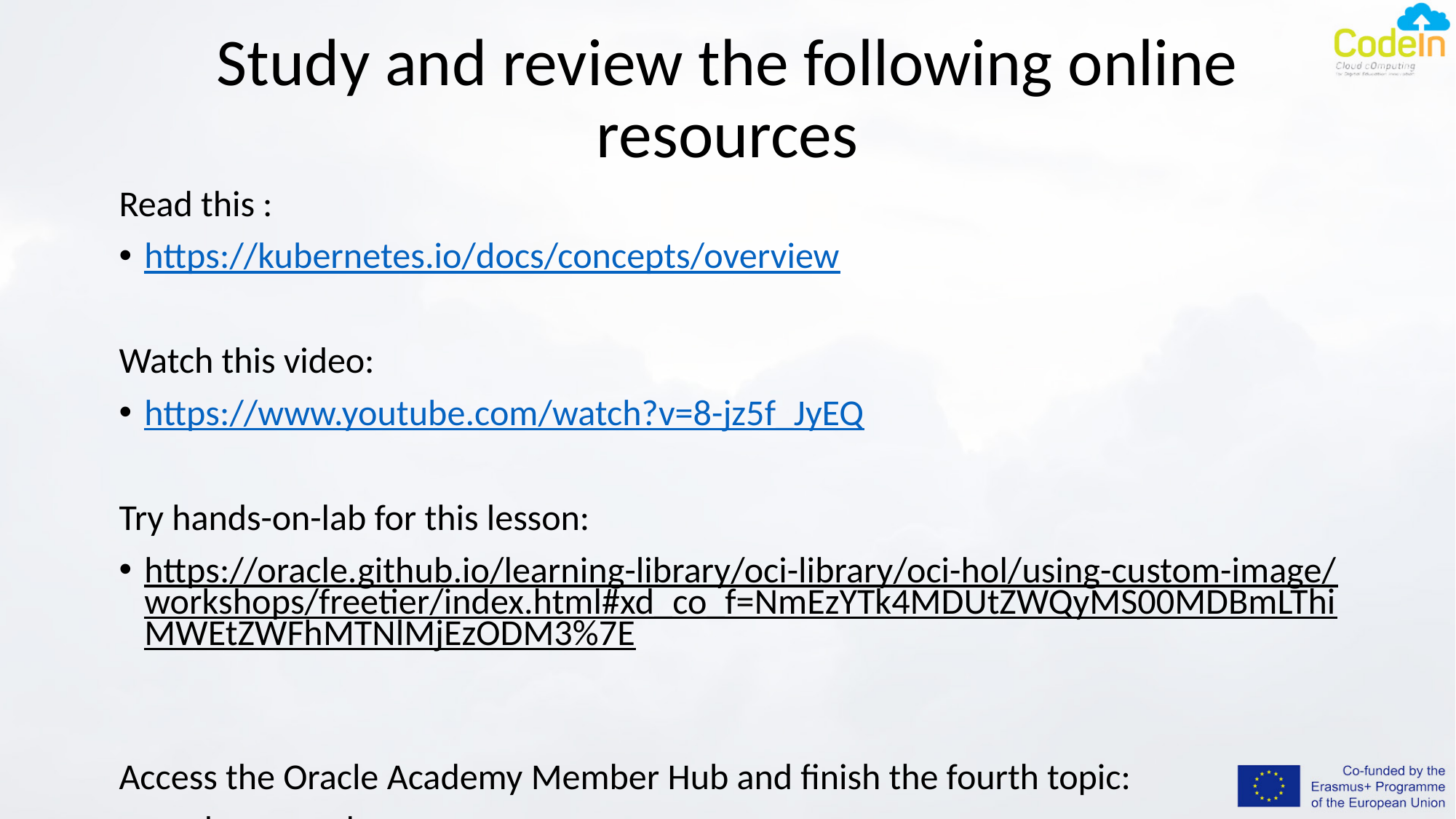

# Study and review the following online resources
Read this :
https://kubernetes.io/docs/concepts/overview

Watch this video:
https://www.youtube.com/watch?v=8-jz5f_JyEQ

Try hands-on-lab for this lesson:
https://oracle.github.io/learning-library/oci-library/oci-hol/using-custom-image/workshops/freetier/index.html#xd_co_f=NmEzYTk4MDUtZWQyMS00MDBmLThiMWEtZWFhMTNlMjEzODM3%7E

Access the Oracle Academy Member Hub and finish the fourth topic:
   academy.oracle.com